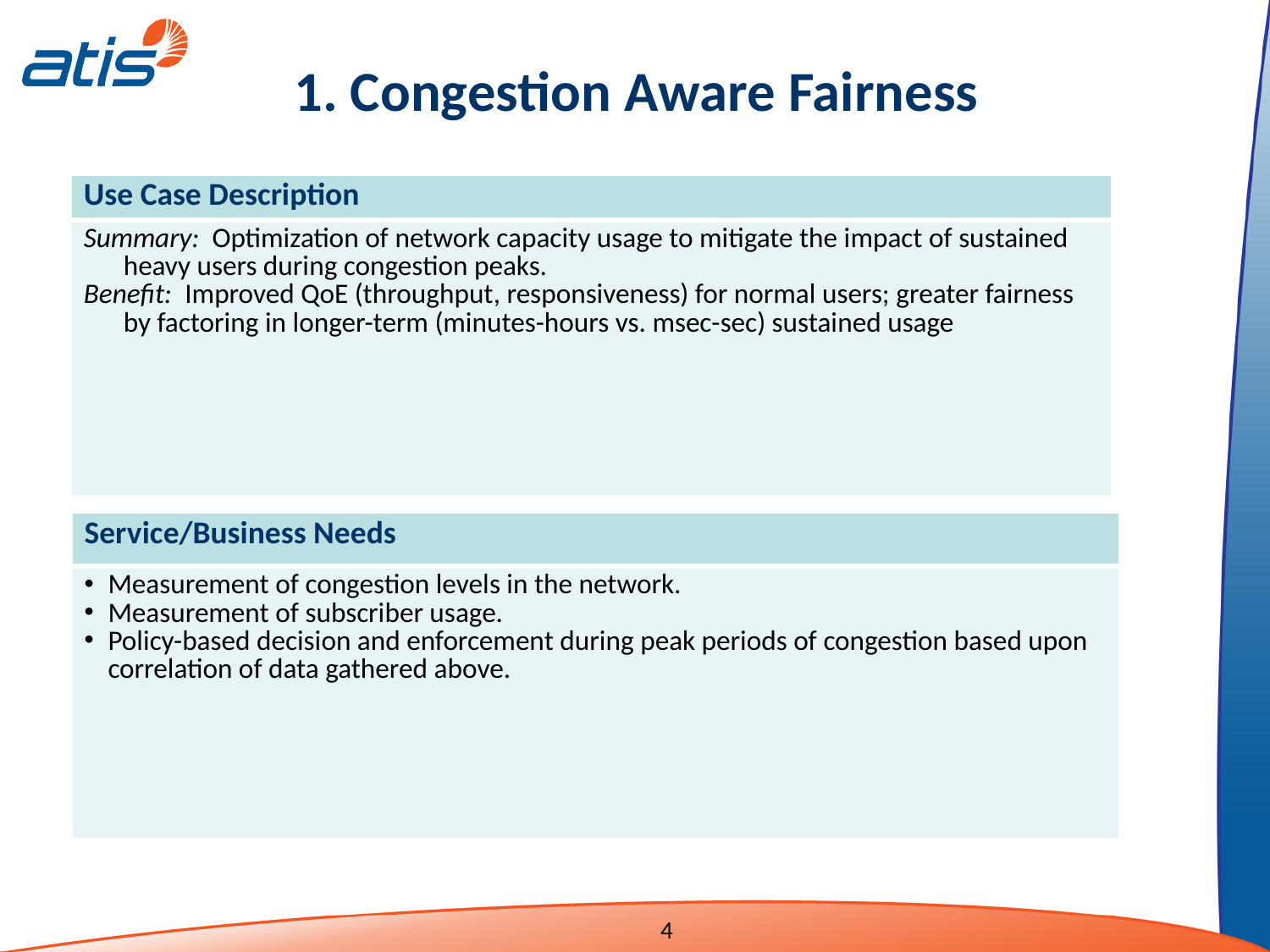

1. Congestion Aware Fairness
| Use Case Description |
| --- |
| Summary: Optimization of network capacity usage to mitigate the impact of sustained heavy users during congestion peaks. Benefit: Improved QoE (throughput, responsiveness) for normal users; greater fairness by factoring in longer-term (minutes-hours vs. msec-sec) sustained usage |
| Service/Business Needs |
| --- |
| Measurement of congestion levels in the network. Measurement of subscriber usage. Policy-based decision and enforcement during peak periods of congestion based upon correlation of data gathered above. |
4